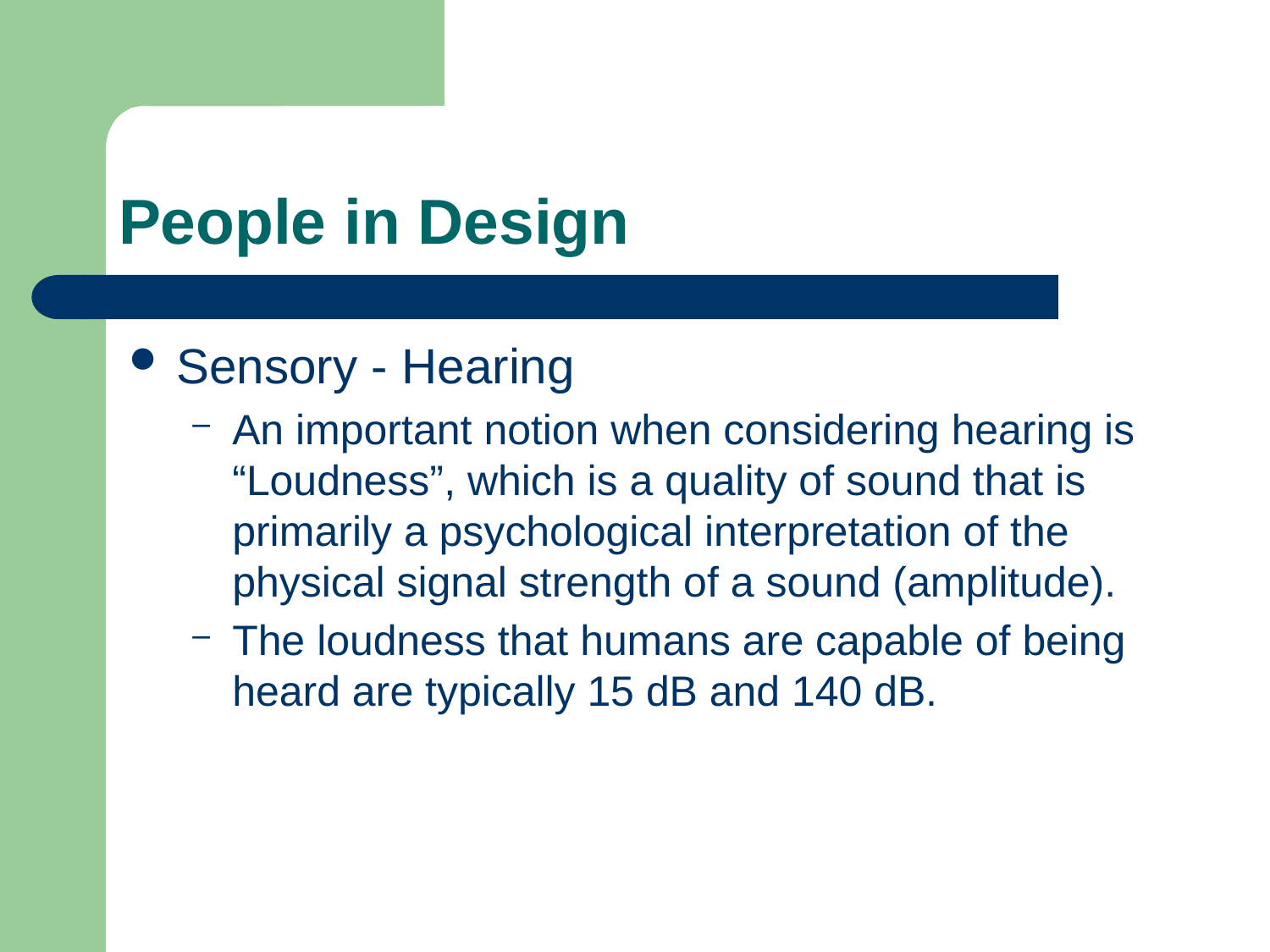

# People in Design
Sensory - Hearing
An important notion when considering hearing is “Loudness”, which is a quality of sound that is primarily a psychological interpretation of the physical signal strength of a sound (amplitude).
The loudness that humans are capable of being heard are typically 15 dB and 140 dB.